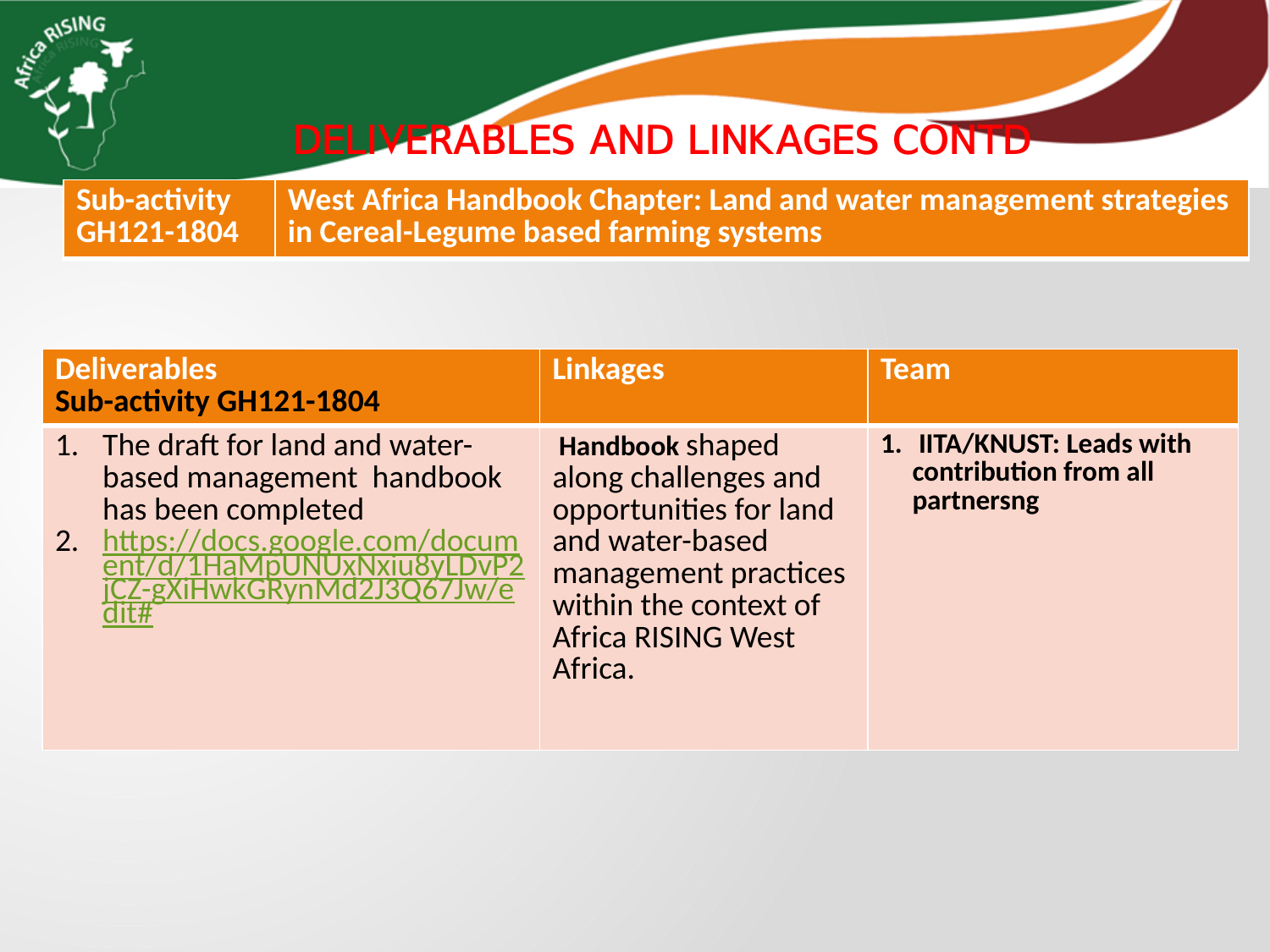

DELIVERABLES AND LINKAGES CONTD
| Sub-activity GH121-1804 | West Africa Handbook Chapter: Land and water management strategies in Cereal-Legume based farming systems |
| --- | --- |
| Deliverables Sub-activity GH121-1804 | Linkages | Team |
| --- | --- | --- |
| The draft for land and water-based management handbook has been completed https://docs.google.com/document/d/1HaMpUNUxNxiu8yLDvP2jCZ-gXiHwkGRynMd2J3Q67Jw/edit# | Handbook shaped along challenges and opportunities for land and water-based management practices within the context of Africa RISING West Africa. | IITA/KNUST: Leads with contribution from all partnersng |